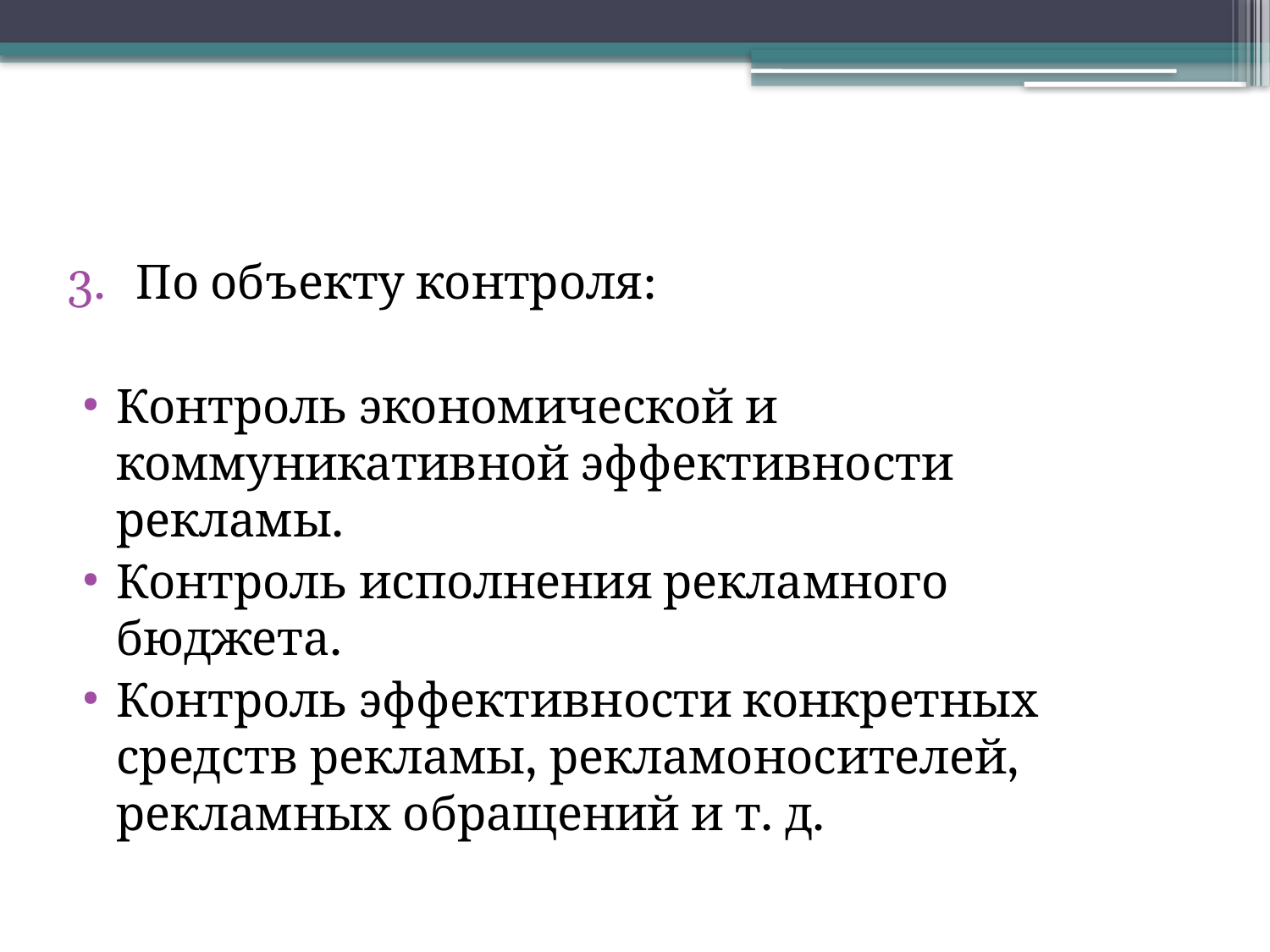

По объекту контроля:

Контроль экономической и коммуникативной эффективности рекламы.
Контроль исполнения рекламного бюджета.
Контроль эффективности конкретных средств рекламы, рекламоносителей, рекламных обращений и т. д.